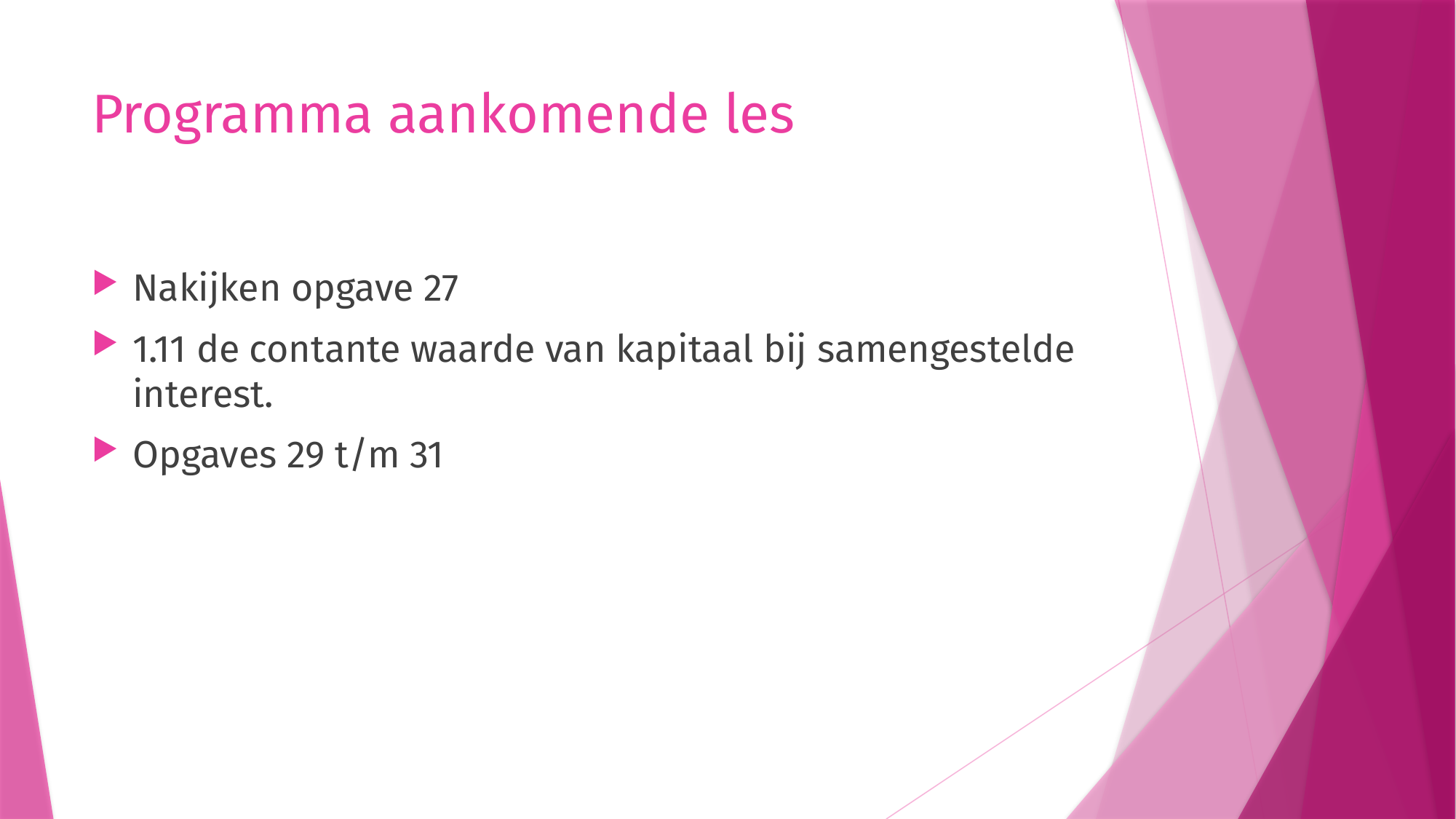

# Programma aankomende les
Nakijken opgave 27
1.11 de contante waarde van kapitaal bij samengestelde interest.
Opgaves 29 t/m 31